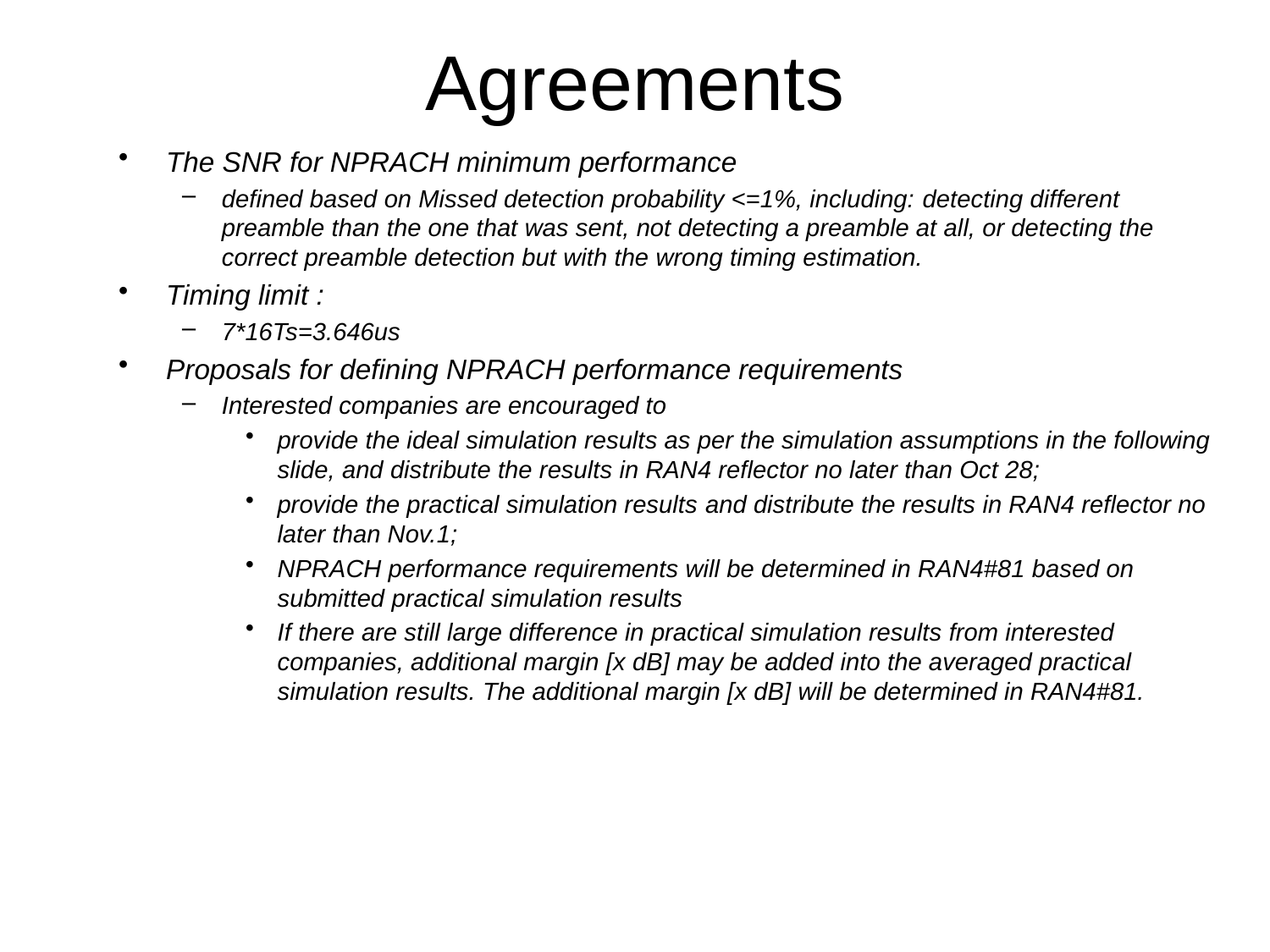

# Agreements
The SNR for NPRACH minimum performance
defined based on Missed detection probability <=1%, including: detecting different preamble than the one that was sent, not detecting a preamble at all, or detecting the correct preamble detection but with the wrong timing estimation.
Timing limit :
7*16Ts=3.646us
Proposals for defining NPRACH performance requirements
Interested companies are encouraged to
provide the ideal simulation results as per the simulation assumptions in the following slide, and distribute the results in RAN4 reflector no later than Oct 28;
provide the practical simulation results and distribute the results in RAN4 reflector no later than Nov.1;
NPRACH performance requirements will be determined in RAN4#81 based on submitted practical simulation results
If there are still large difference in practical simulation results from interested companies, additional margin [x dB] may be added into the averaged practical simulation results. The additional margin [x dB] will be determined in RAN4#81.